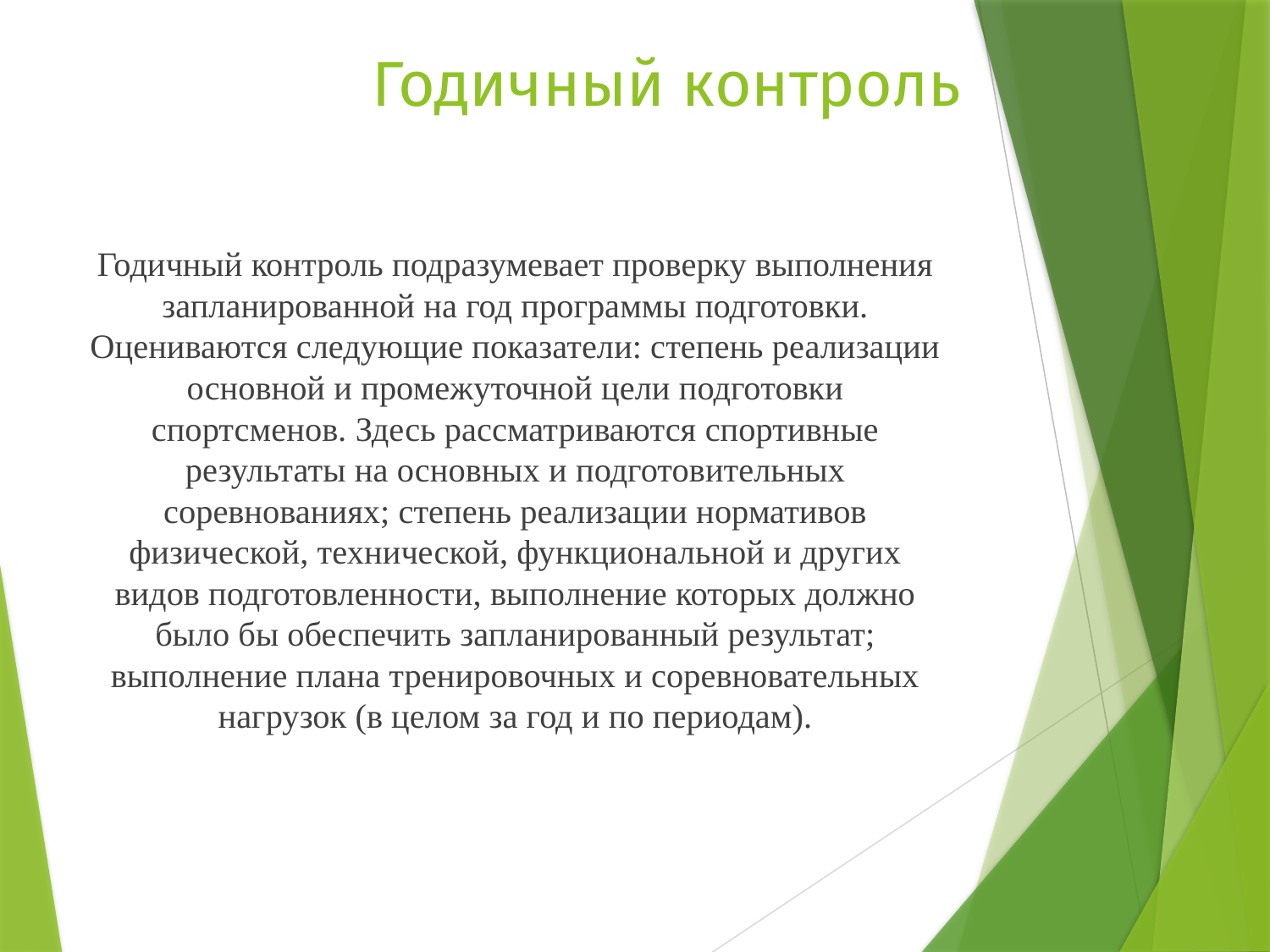

# Годичный контроль
Годичный контроль подразумевает проверку выполнения запланированной на год программы подготовки. Оцениваются следующие показатели: степень реализации основной и промежуточной цели подготовки спортсменов. Здесь рассматриваются спортивные результаты на основных и подготовительных соревнованиях; степень реализации нормативов физической, технической, функциональной и других видов подготовленности, выполнение которых должно было бы обеспечить запланированный результат; выполнение плана тренировочных и соревновательных нагрузок (в целом за год и по периодам).